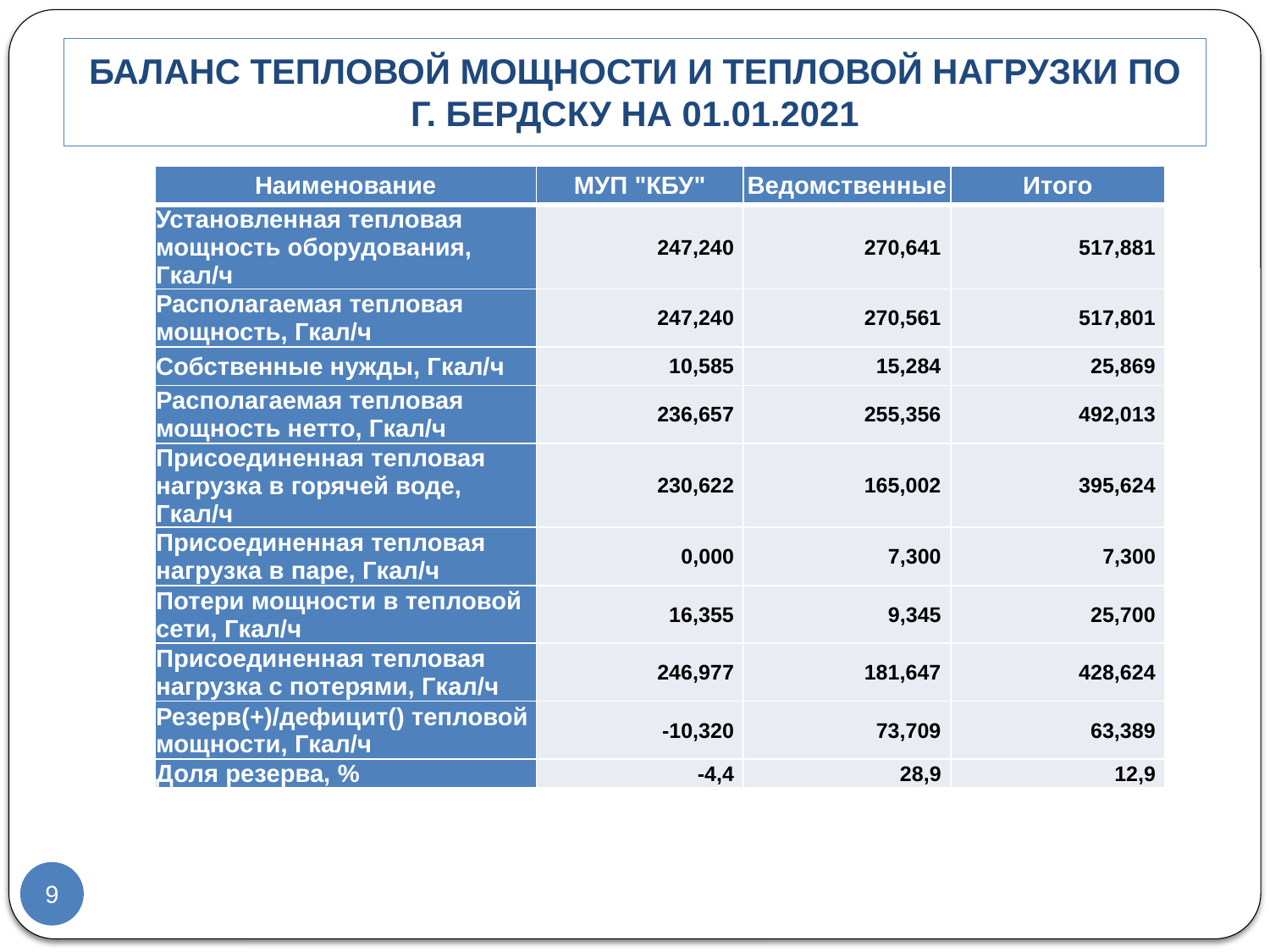

# Баланс тепловой мощности и тепловой нагрузки по г. Бердску на 01.01.2021
| Наименование | МУП "КБУ" | Ведомственные | Итого |
| --- | --- | --- | --- |
| Установленная тепловая мощность оборудования, Гкал/ч | 247,240 | 270,641 | 517,881 |
| Располагаемая тепловая мощность, Гкал/ч | 247,240 | 270,561 | 517,801 |
| Собственные нужды, Гкал/ч | 10,585 | 15,284 | 25,869 |
| Располагаемая тепловая мощность нетто, Гкал/ч | 236,657 | 255,356 | 492,013 |
| Присоединенная тепловая нагрузка в горячей воде, Гкал/ч | 230,622 | 165,002 | 395,624 |
| Присоединенная тепловая нагрузка в паре, Гкал/ч | 0,000 | 7,300 | 7,300 |
| Потери мощности в тепловой сети, Гкал/ч | 16,355 | 9,345 | 25,700 |
| Присоединенная тепловая нагрузка с потерями, Гкал/ч | 246,977 | 181,647 | 428,624 |
| Резерв(+)/дефицит() тепловой мощности, Гкал/ч | -10,320 | 73,709 | 63,389 |
| Доля резерва, % | -4,4 | 28,9 | 12,9 |

9